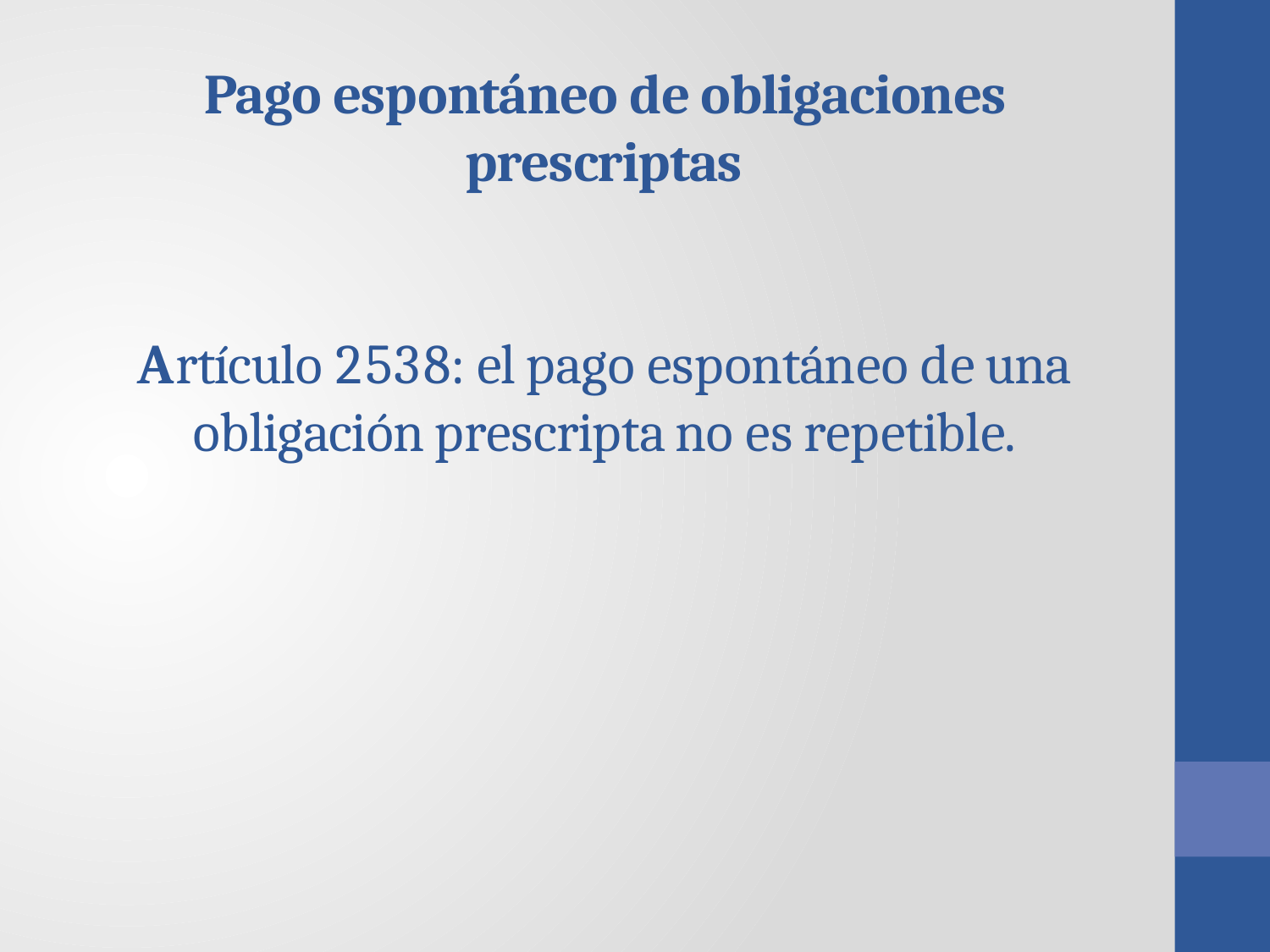

# Pago espontáneo de obligaciones prescriptas Artículo 2538: el pago espontáneo de una obligación prescripta no es repetible.